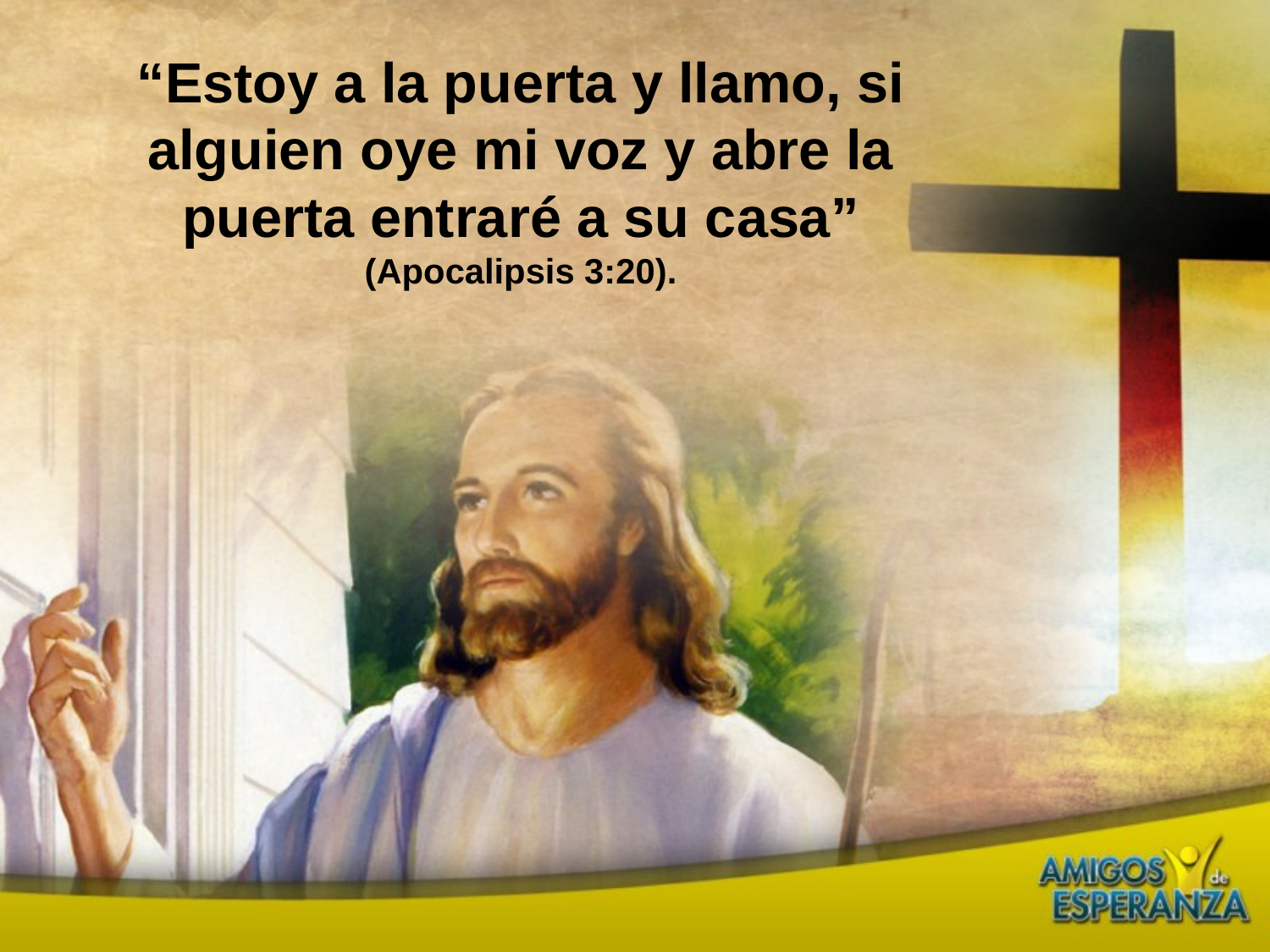

“Estoy a la puerta y llamo, si alguien oye mi voz y abre la puerta entraré a su casa” (Apocalipsis 3:20).